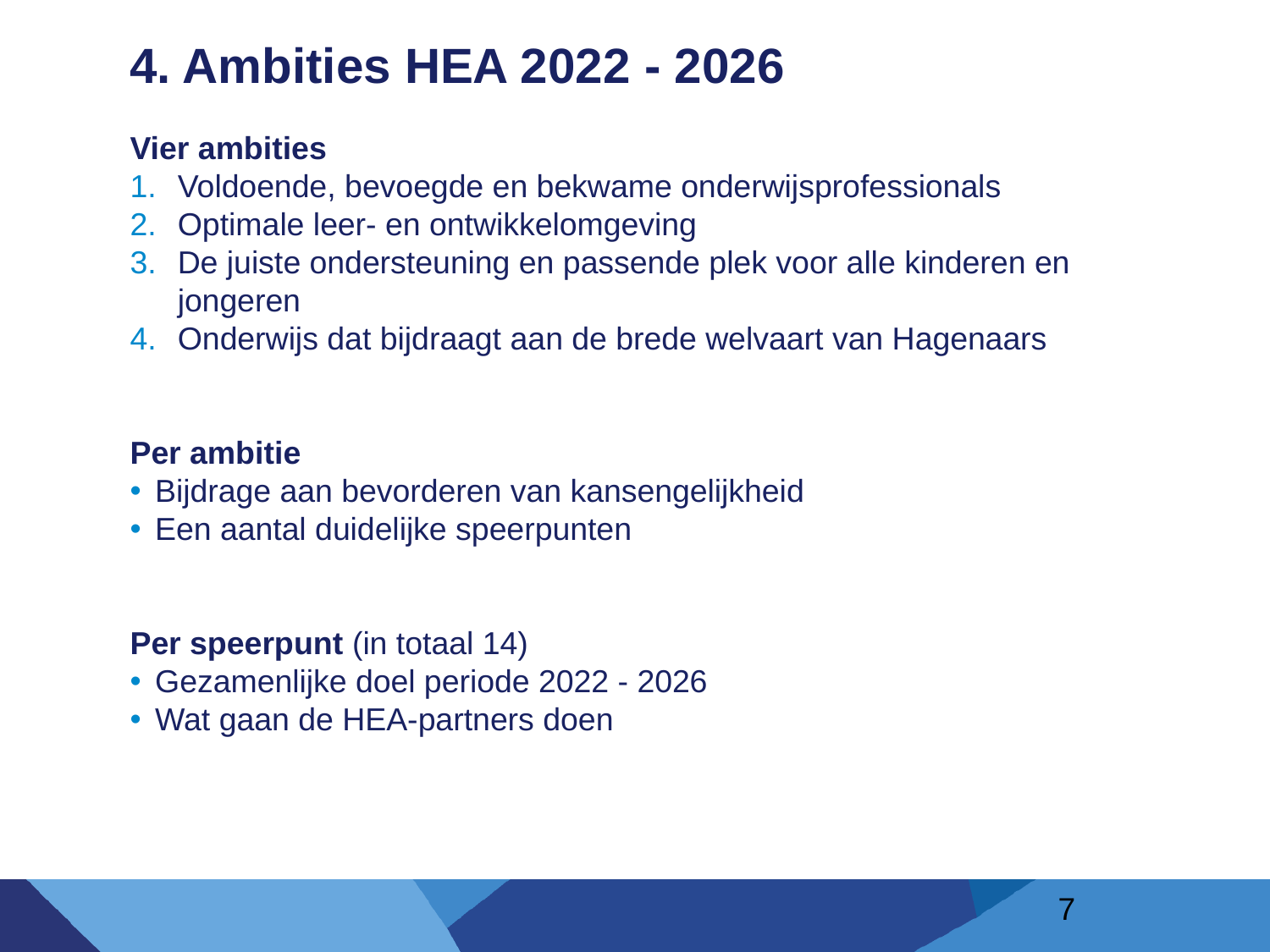

# 4. Ambities HEA 2022 - 2026
Vier ambities
Voldoende, bevoegde en bekwame onderwijsprofessionals ​
Optimale leer- en ontwikkelomgeving ​
De juiste ondersteuning en passende plek voor alle kinderen en jongeren ​
Onderwijs dat bijdraagt aan de brede welvaart van Hagenaars

Per ambitie
Bijdrage aan bevorderen van kansengelijkheid
Een aantal duidelijke speerpunten

Per speerpunt (in totaal 14)
Gezamenlijke doel periode 2022 - 2026
Wat gaan de HEA-partners doen

7